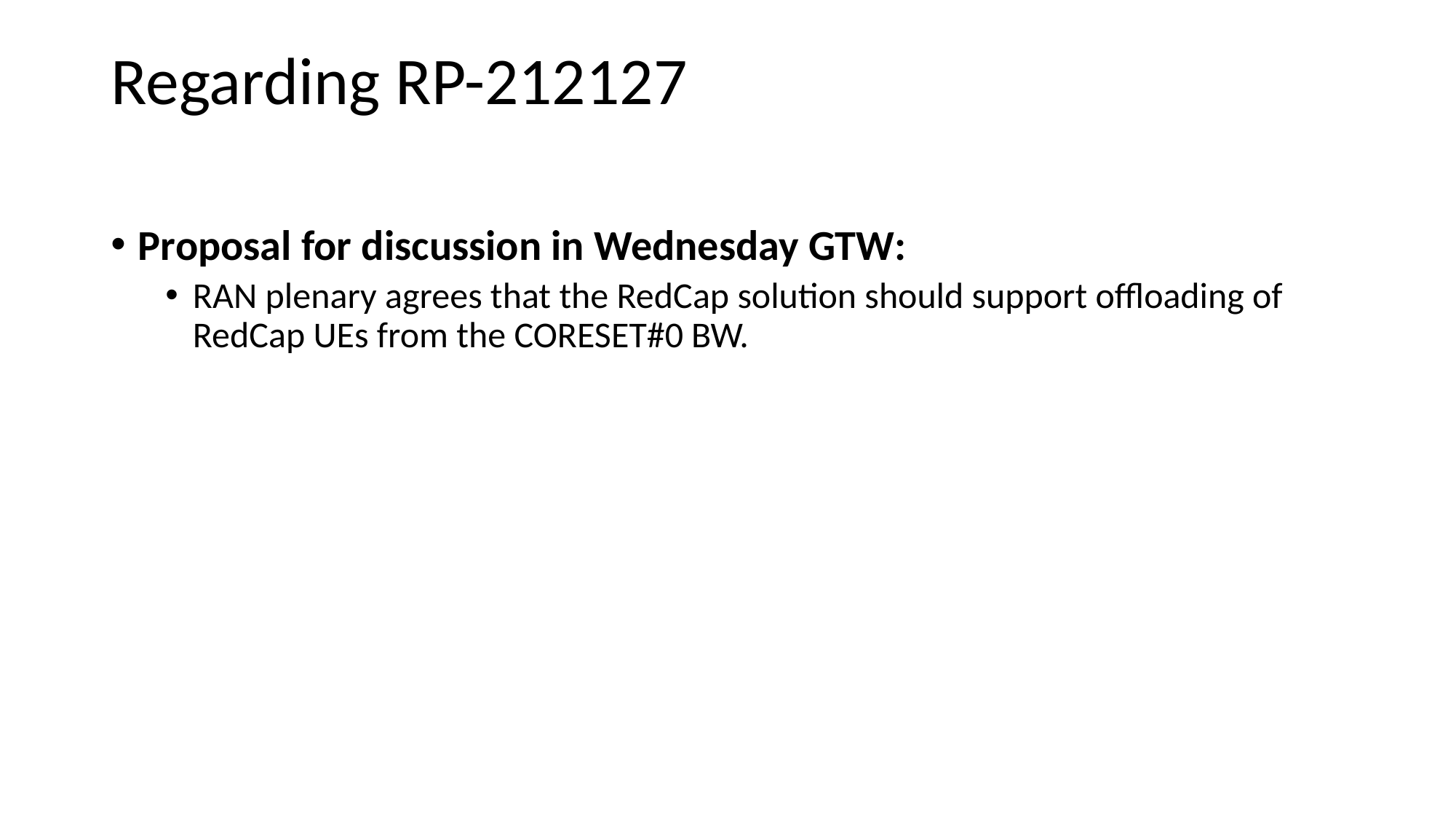

# Regarding RP-212127
Proposal for discussion in Wednesday GTW:
RAN plenary agrees that the RedCap solution should support offloading of RedCap UEs from the CORESET#0 BW.